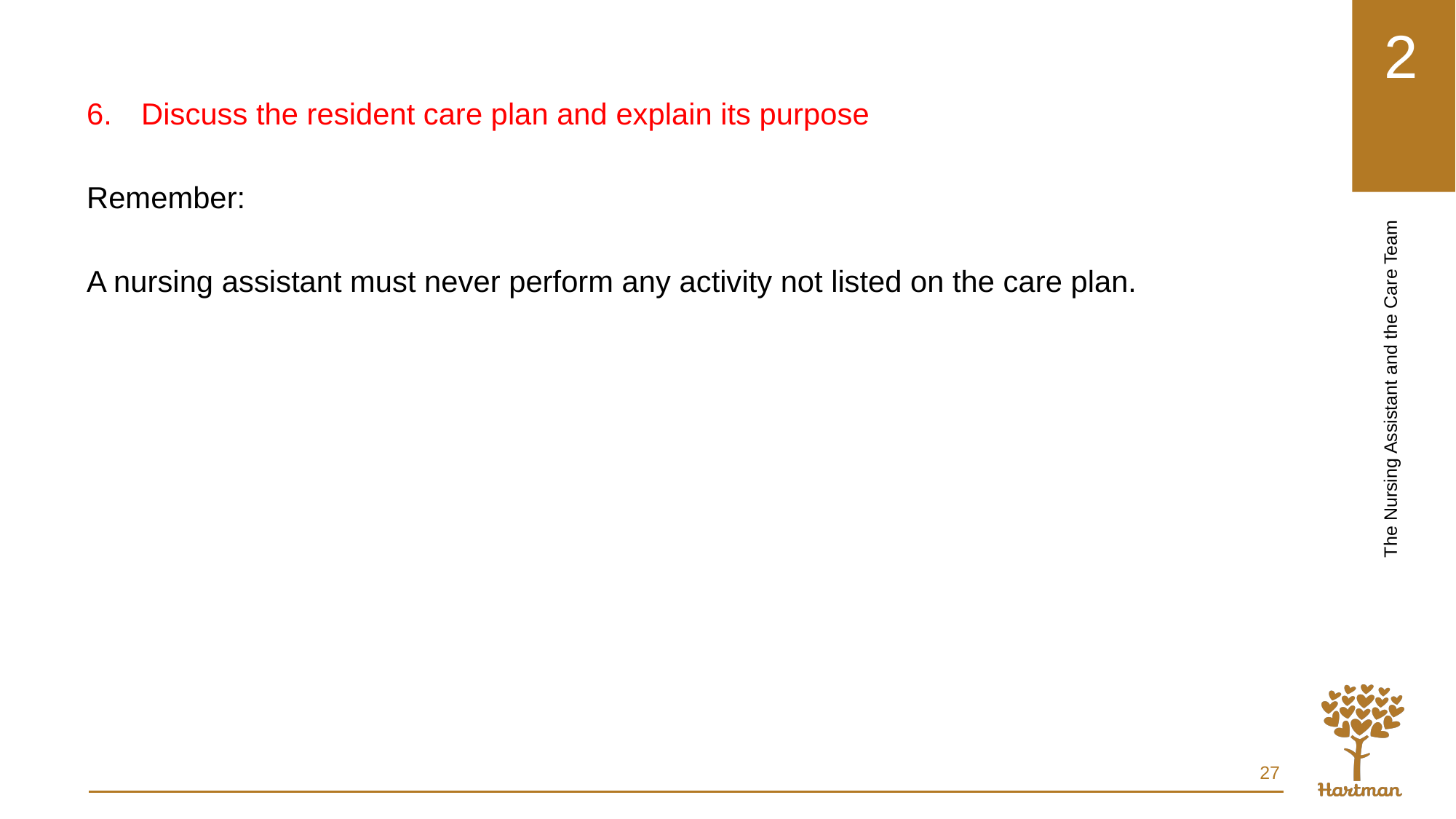

Discuss the resident care plan and explain its purpose

Remember:

A nursing assistant must never perform any activity not listed on the care plan.

27